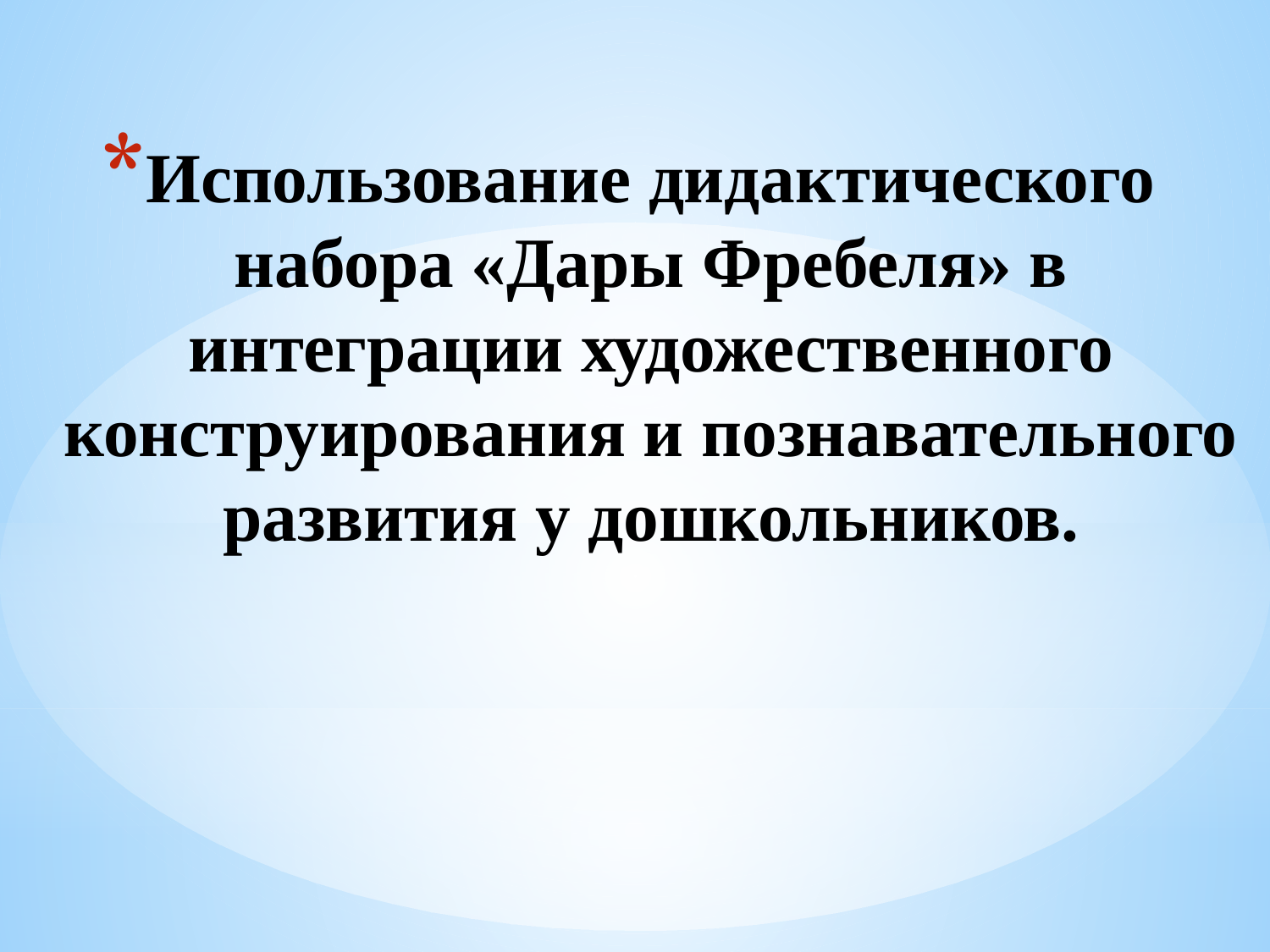

# Использование дидактического набора «Дары Фребеля» в интеграции художественного конструирования и познавательного развития у дошкольников.